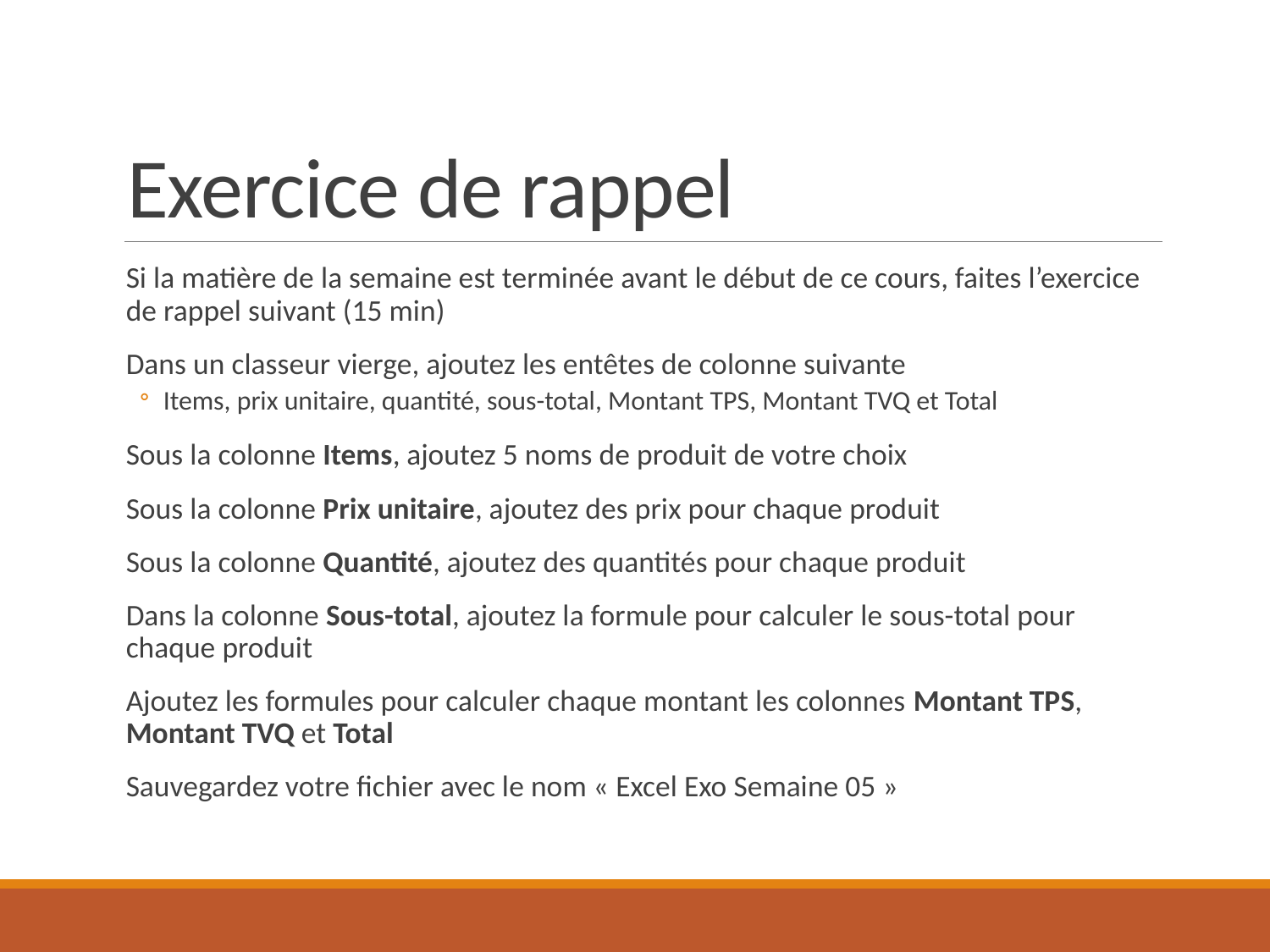

# Exercice de rappel
Si la matière de la semaine est terminée avant le début de ce cours, faites l’exercice de rappel suivant (15 min)
Dans un classeur vierge, ajoutez les entêtes de colonne suivante
Items, prix unitaire, quantité, sous-total, Montant TPS, Montant TVQ et Total
Sous la colonne Items, ajoutez 5 noms de produit de votre choix
Sous la colonne Prix unitaire, ajoutez des prix pour chaque produit
Sous la colonne Quantité, ajoutez des quantités pour chaque produit
Dans la colonne Sous-total, ajoutez la formule pour calculer le sous-total pour chaque produit
Ajoutez les formules pour calculer chaque montant les colonnes Montant TPS, Montant TVQ et Total
Sauvegardez votre fichier avec le nom « Excel Exo Semaine 05 »